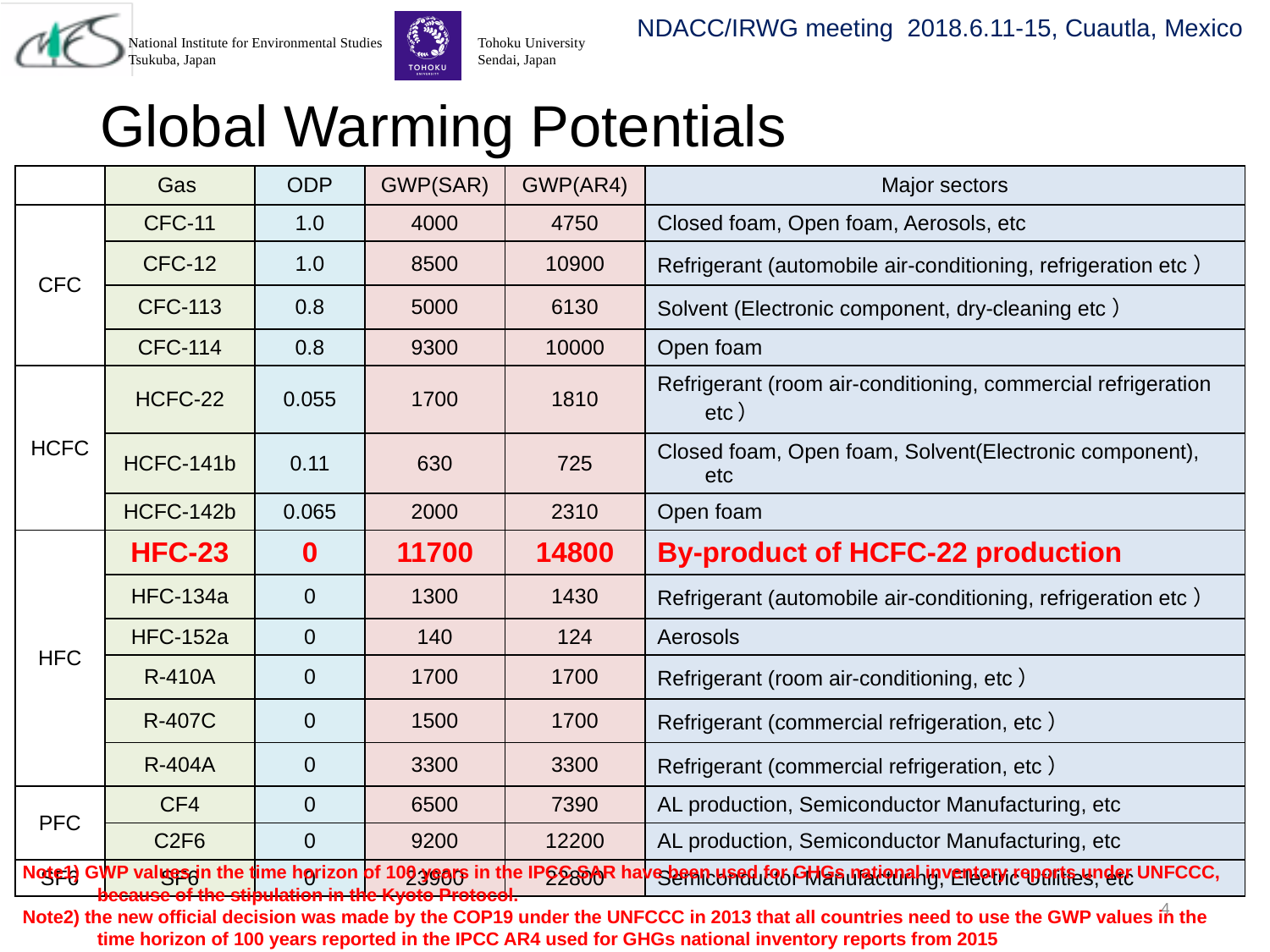

# Global Warming Potentials
|  | Gas | ODP | GWP(SAR) | GWP(AR4) | Major sectors |
| --- | --- | --- | --- | --- | --- |
| CFC | CFC-11 | 1.0 | 4000 | 4750 | Closed foam, Open foam, Aerosols, etc |
|  | CFC-12 | 1.0 | 8500 | 10900 | Refrigerant (automobile air-conditioning, refrigeration etc） |
|  | CFC-113 | 0.8 | 5000 | 6130 | Solvent (Electronic component, dry-cleaning etc） |
|  | CFC-114 | 0.8 | 9300 | 10000 | Open foam |
| HCFC | HCFC-22 | 0.055 | 1700 | 1810 | Refrigerant (room air-conditioning, commercial refrigeration etc） |
|  | HCFC-141b | 0.11 | 630 | 725 | Closed foam, Open foam, Solvent(Electronic component), etc |
|  | HCFC-142b | 0.065 | 2000 | 2310 | Open foam |
| HFC | HFC-23 | 0 | 11700 | 14800 | By-product of HCFC-22 production |
|  | HFC-134a | 0 | 1300 | 1430 | Refrigerant (automobile air-conditioning, refrigeration etc） |
|  | HFC-152a | 0 | 140 | 124 | Aerosols |
|  | R-410A | 0 | 1700 | 1700 | Refrigerant (room air-conditioning, etc） |
|  | R-407C | 0 | 1500 | 1700 | Refrigerant (commercial refrigeration, etc） |
|  | R-404A | 0 | 3300 | 3300 | Refrigerant (commercial refrigeration, etc） |
| PFC | CF4 | 0 | 6500 | 7390 | AL production, Semiconductor Manufacturing, etc |
|  | C2F6 | 0 | 9200 | 12200 | AL production, Semiconductor Manufacturing, etc |
| SF6 | SF6 | 0 | 23900 | 22800 | Semiconductor Manufacturing, Electric Utilities, etc |
Note1) GWP values in the time horizon of 100 years in the IPCC SAR have been used for GHGs national inventory reports under UNFCCC, because of the stipulation in the Kyoto Protocol.
Note2) the new official decision was made by the COP19 under the UNFCCC in 2013 that all countries need to use the GWP values in the time horizon of 100 years reported in the IPCC AR4 used for GHGs national inventory reports from 2015
4